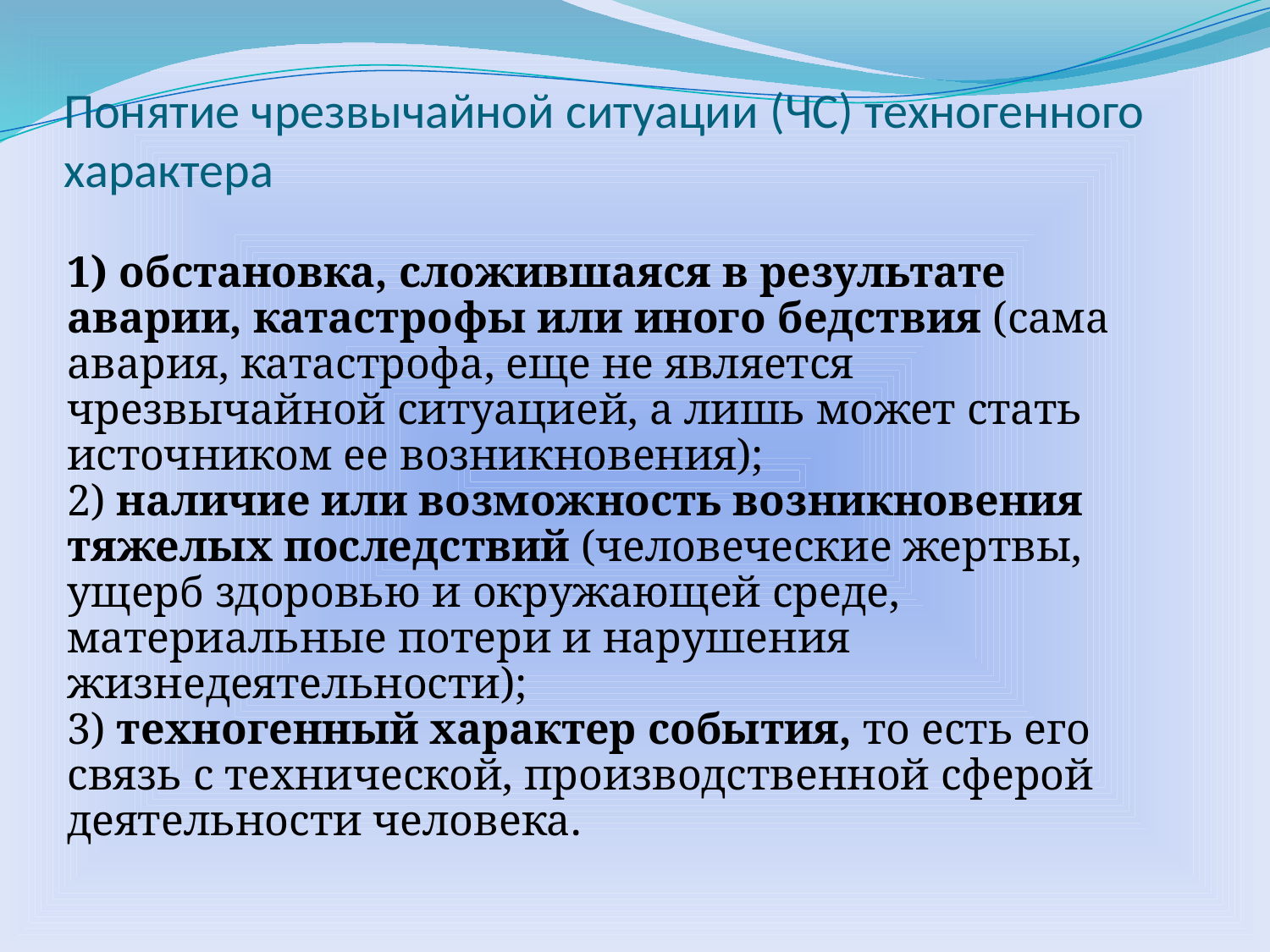

# Понятие чрезвычайной ситуации (ЧС) техногенного характера
1) обстановка, сложившаяся в результате аварии, катастрофы или иного бедствия (сама авария, катастрофа, еще не является чрезвычайной ситуацией, а лишь может стать источником ее возникновения);
2) наличие или возможность возникновения тяжелых последствий (человеческие жертвы, ущерб здоровью и окружающей среде, материальные потери и нарушения жизнедеятельности);
3) техногенный характер события, то есть его связь с технической, производственной сферой деятельности человека.